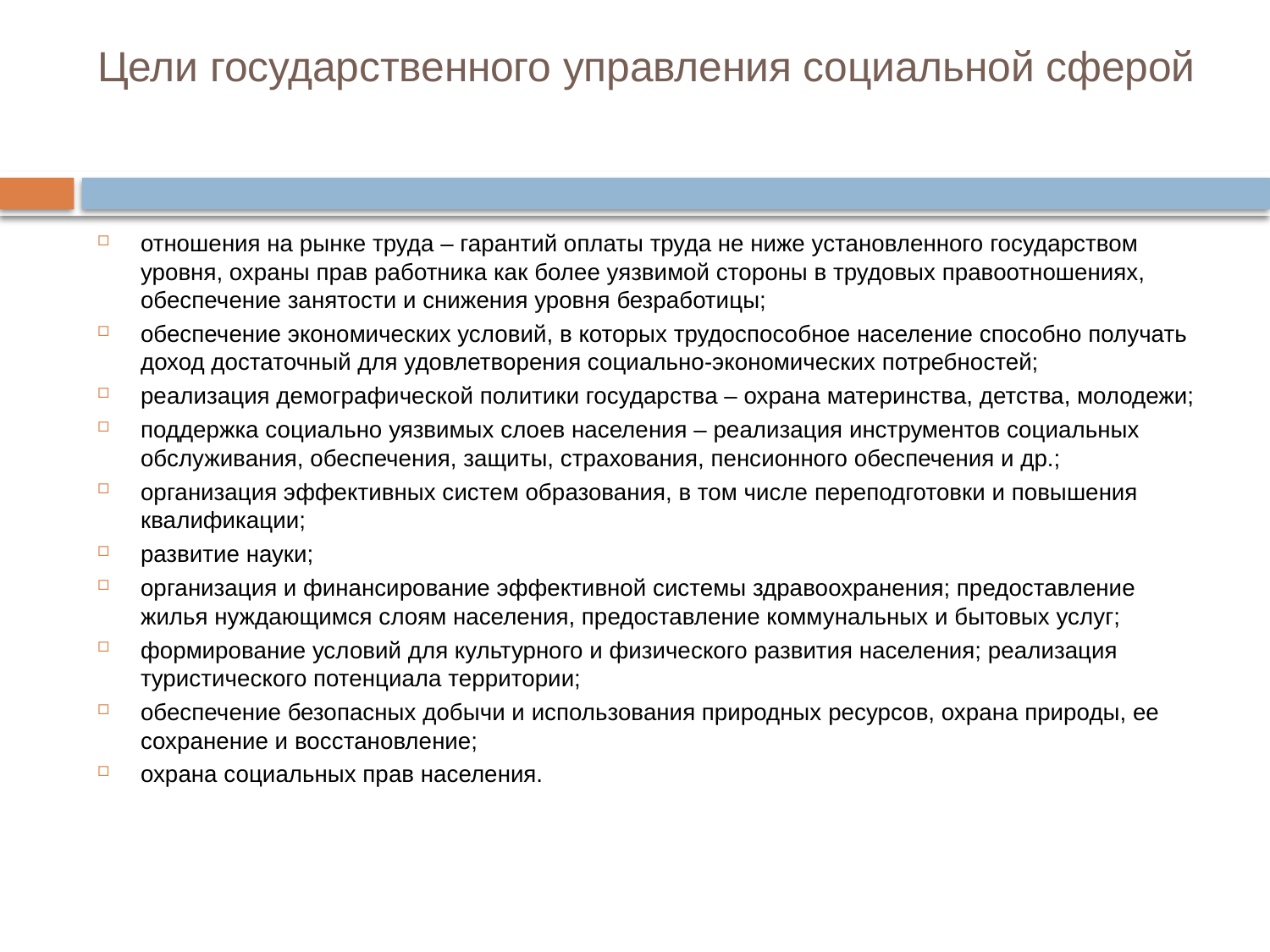

# Цели государственного управления социальной сферой
отношения на рынке труда – гарантий оплаты труда не ниже установленного государством уровня, охраны прав работника как более уязвимой стороны в трудовых правоотношениях, обеспечение занятости и снижения уровня безработицы;
обеспечение экономических условий, в которых трудоспособное население способно получать доход достаточный для удовлетворения социально-экономических потребностей;
реализация демографической политики государства – охрана материнства, детства, молодежи;
поддержка социально уязвимых слоев населения – реализация инструментов социальных обслуживания, обеспечения, защиты, страхования, пенсионного обеспечения и др.;
организация эффективных систем образования, в том числе переподготовки и повышения квалификации;
развитие науки;
организация и финансирование эффективной системы здравоохранения; предоставление жилья нуждающимся слоям населения, предоставление коммунальных и бытовых услуг;
формирование условий для культурного и физического развития населения; реализация туристического потенциала территории;
обеспечение безопасных добычи и использования природных ресурсов, охрана природы, ее сохранение и восстановление;
охрана социальных прав населения.